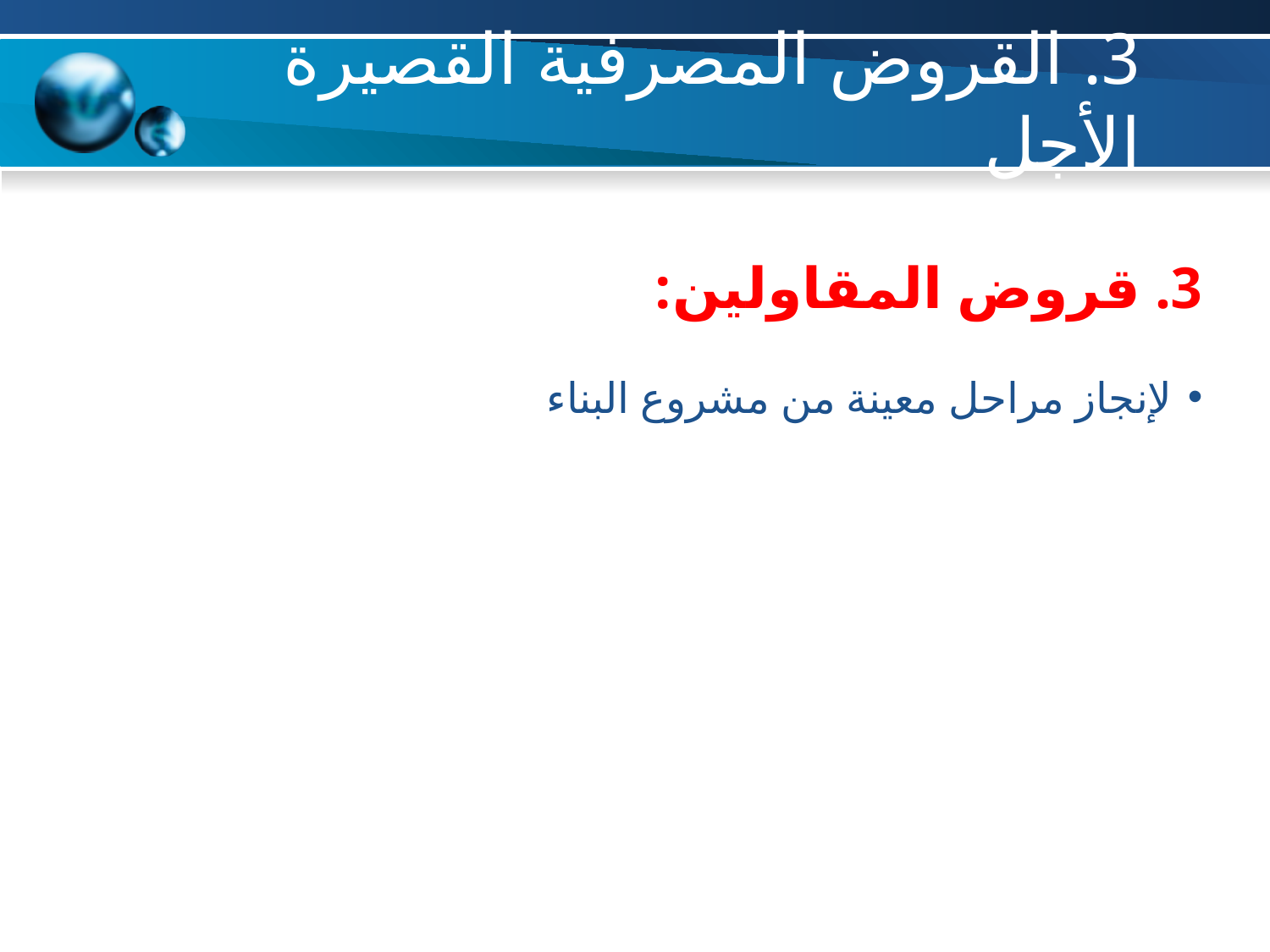

# 3. القروض المصرفية القصيرة الأجل
3. قروض المقاولين:

لإنجاز مراحل معينة من مشروع البناء